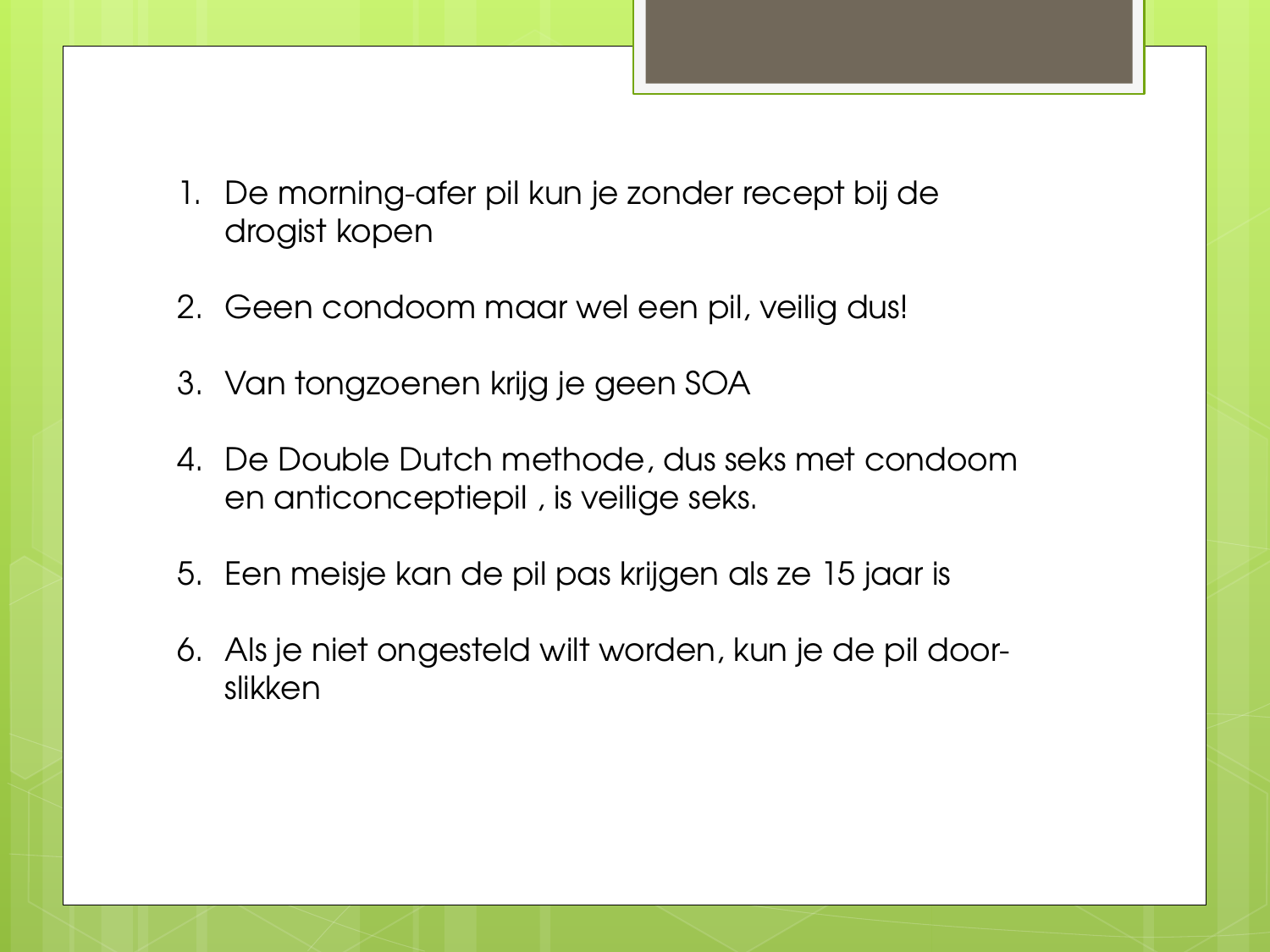

De morning-afer pil kun je zonder recept bij de drogist kopen

Geen condoom maar wel een pil, veilig dus!

Van tongzoenen krijg je geen SOA

De Double Dutch methode, dus seks met condoom en anticonceptiepil , is veilige seks.

Een meisje kan de pil pas krijgen als ze 15 jaar is

Als je niet ongesteld wilt worden, kun je de pil door-slikken